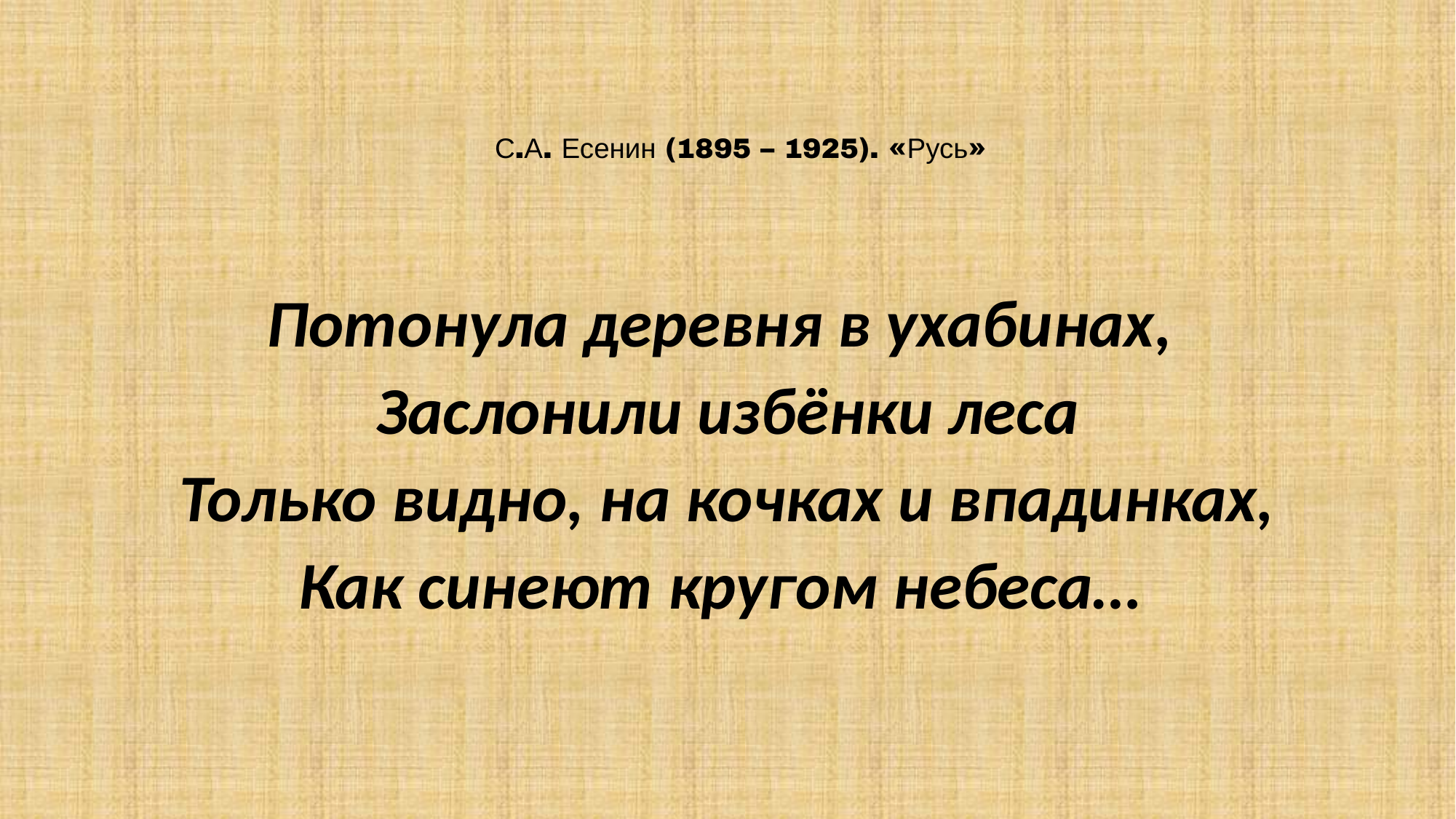

# С.А. Есенин (1895 – 1925). «Русь»

Потонула деревня в ухабинах,
Заслонили избёнки леса
Только видно, на кочках и впадинках,
Как синеют кругом небеса…